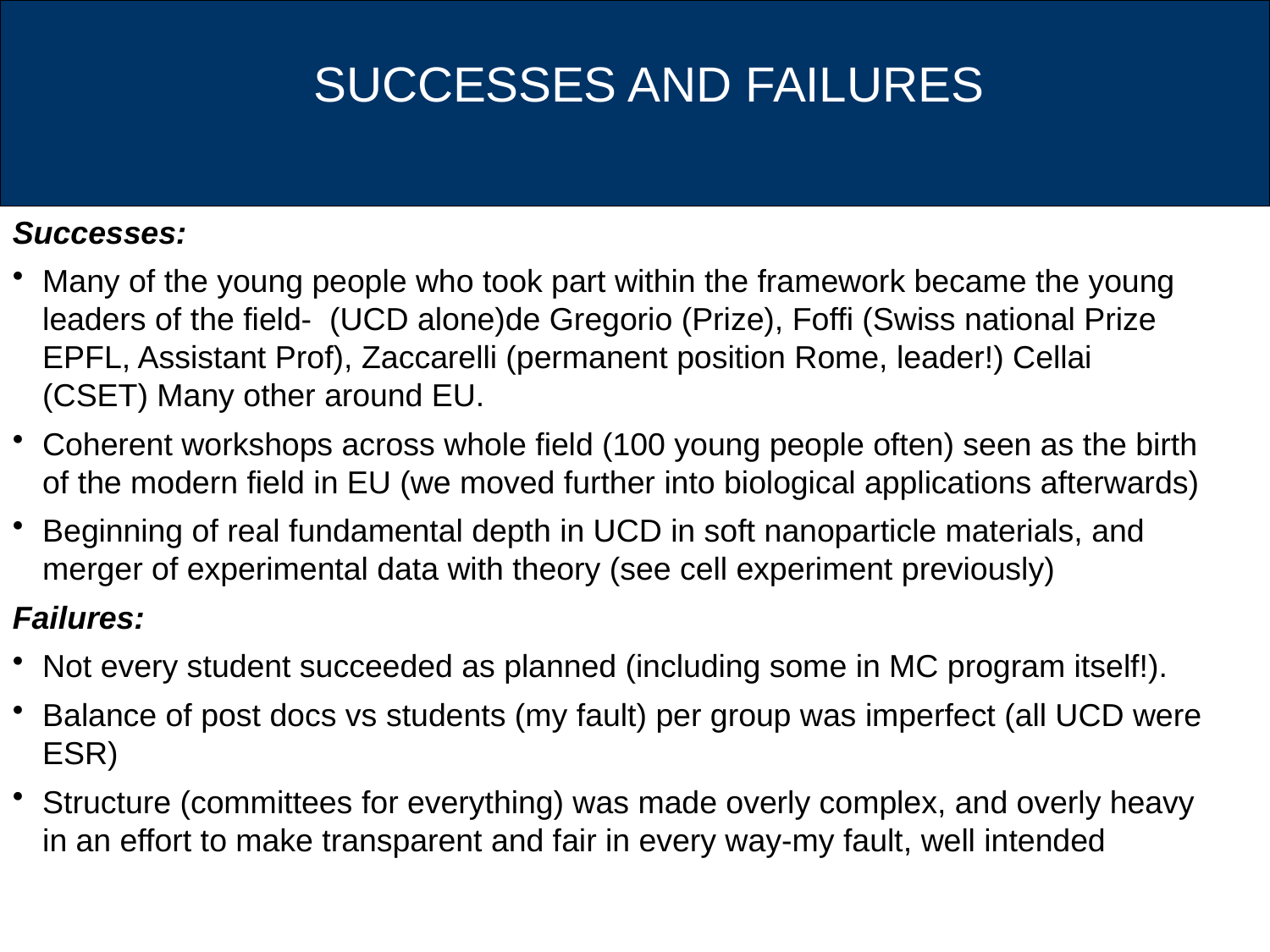

SUCCESSES AND FAILURES

Successes:
Many of the young people who took part within the framework became the young leaders of the field-  (UCD alone)de Gregorio (Prize), Foffi (Swiss national Prize EPFL, Assistant Prof), Zaccarelli (permanent position Rome, leader!) Cellai (CSET) Many other around EU.
Coherent workshops across whole field (100 young people often) seen as the birth of the modern field in EU (we moved further into biological applications afterwards)
Beginning of real fundamental depth in UCD in soft nanoparticle materials, and merger of experimental data with theory (see cell experiment previously)
Failures:
Not every student succeeded as planned (including some in MC program itself!).
Balance of post docs vs students (my fault) per group was imperfect (all UCD were ESR)
Structure (committees for everything) was made overly complex, and overly heavy in an effort to make transparent and fair in every way-my fault, well intended